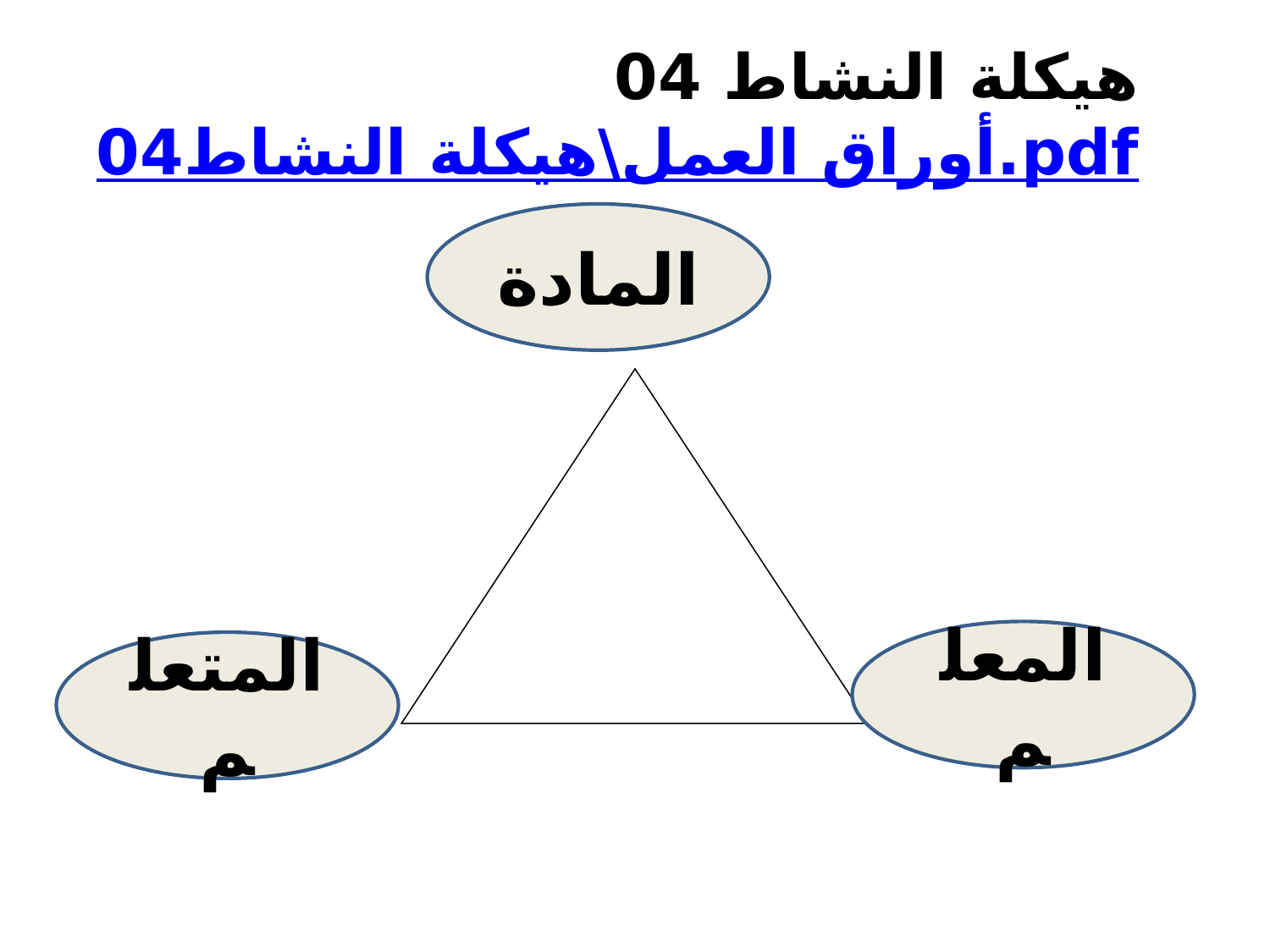

# هيكلة النشاط 04 أوراق العمل\هيكلة النشاط04.pdf
المادة

المعلم
المتعلم